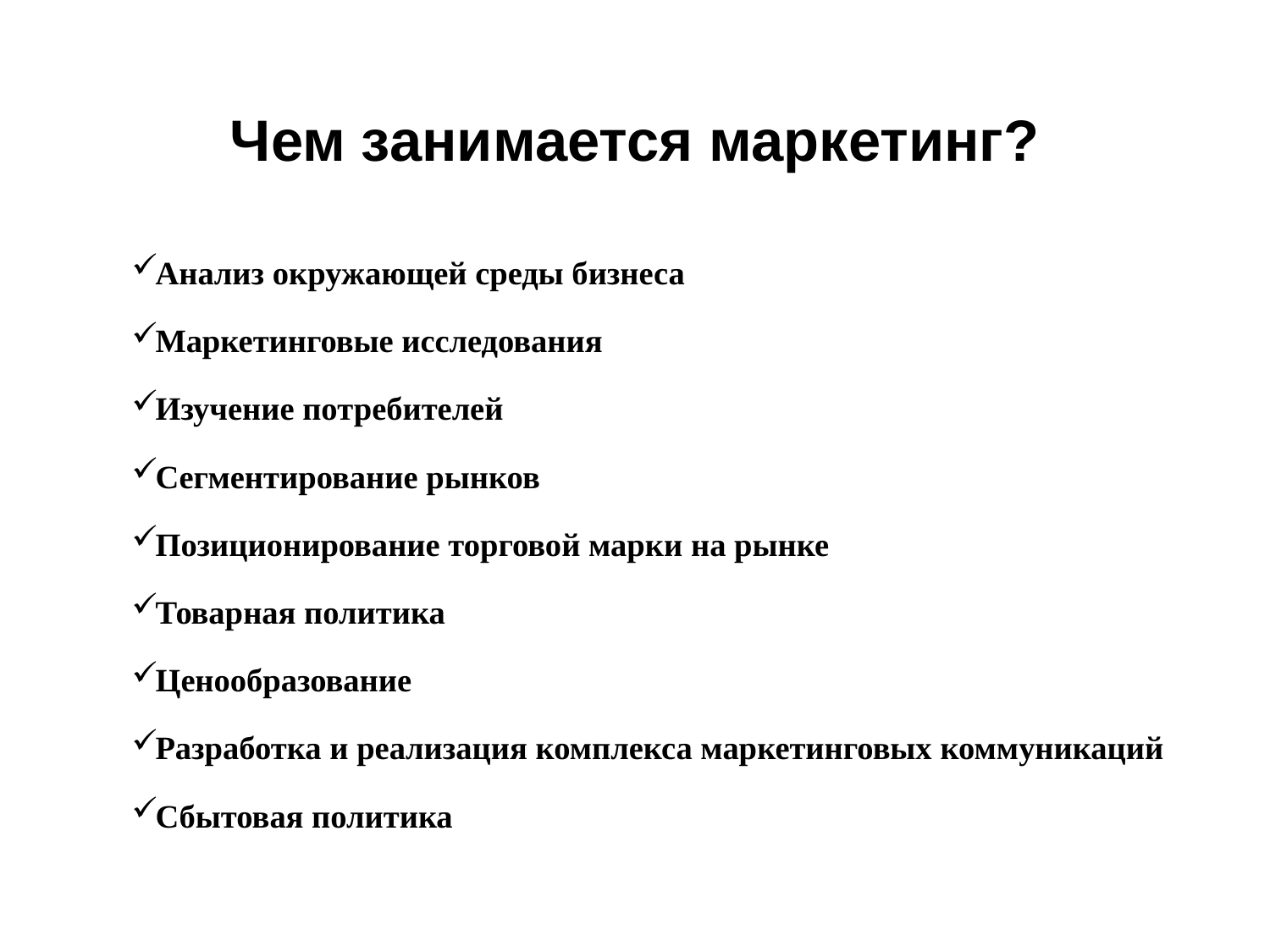

# Чем занимается маркетинг?
Анализ окружающей среды бизнеса

Маркетинговые исследования

Изучение потребителей

Сегментирование рынков

Позиционирование торговой марки на рынке

Товарная политика

Ценообразование

Разработка и реализация комплекса маркетинговых коммуникаций

Сбытовая политика